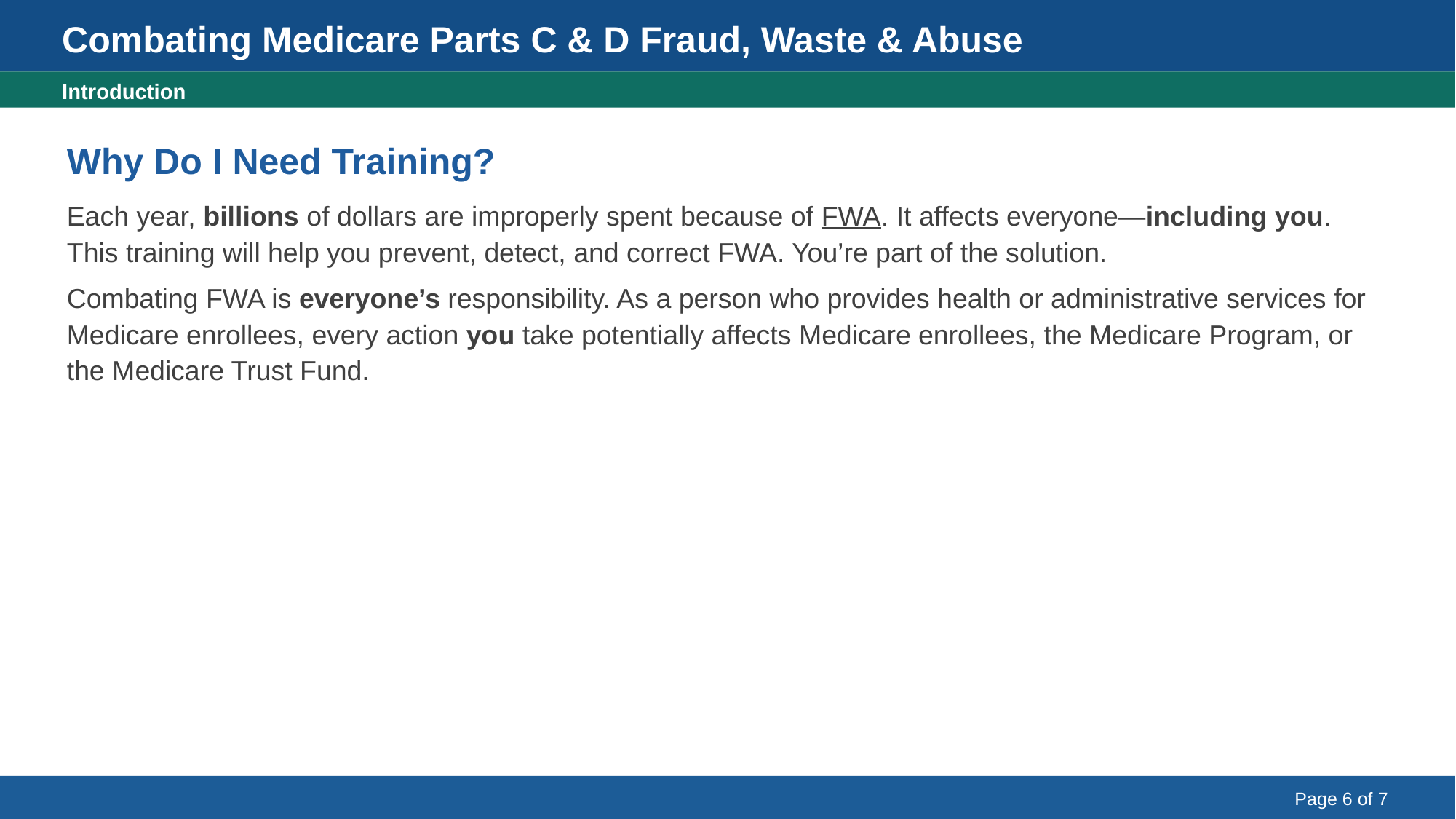

Combating Medicare Parts C & D Fraud, Waste & Abuse
Introduction: Why do I need this training?

Introduction
Why Do I Need Training?
Each year, billions of dollars are improperly spent because of FWA. It affects everyone—including you. This training will help you prevent, detect, and correct FWA. You’re part of the solution.
Combating FWA is everyone’s responsibility. As a person who provides health or administrative services for Medicare enrollees, every action you take potentially affects Medicare enrollees, the Medicare Program, or the Medicare Trust Fund.

Page 6 of 7